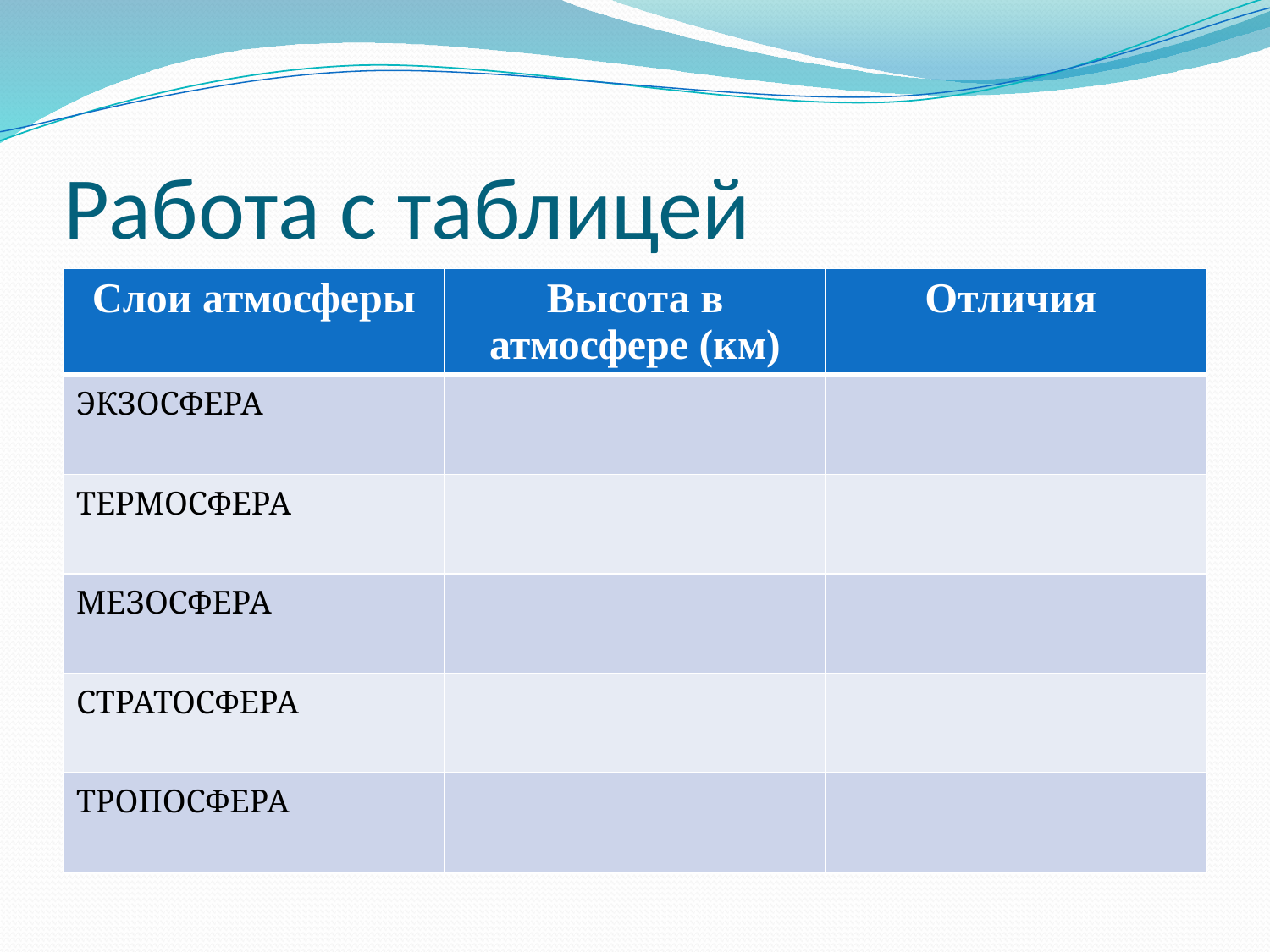

# Работа с таблицей
| Слои атмосферы | Высота в атмосфере (км) | Отличия |
| --- | --- | --- |
| ЭКЗОСФЕРА |  |  |
| ТЕРМОСФЕРА |  |  |
| МЕЗОСФЕРА |  |  |
| СТРАТОСФЕРА |  |  |
| ТРОПОСФЕРА |  |  |